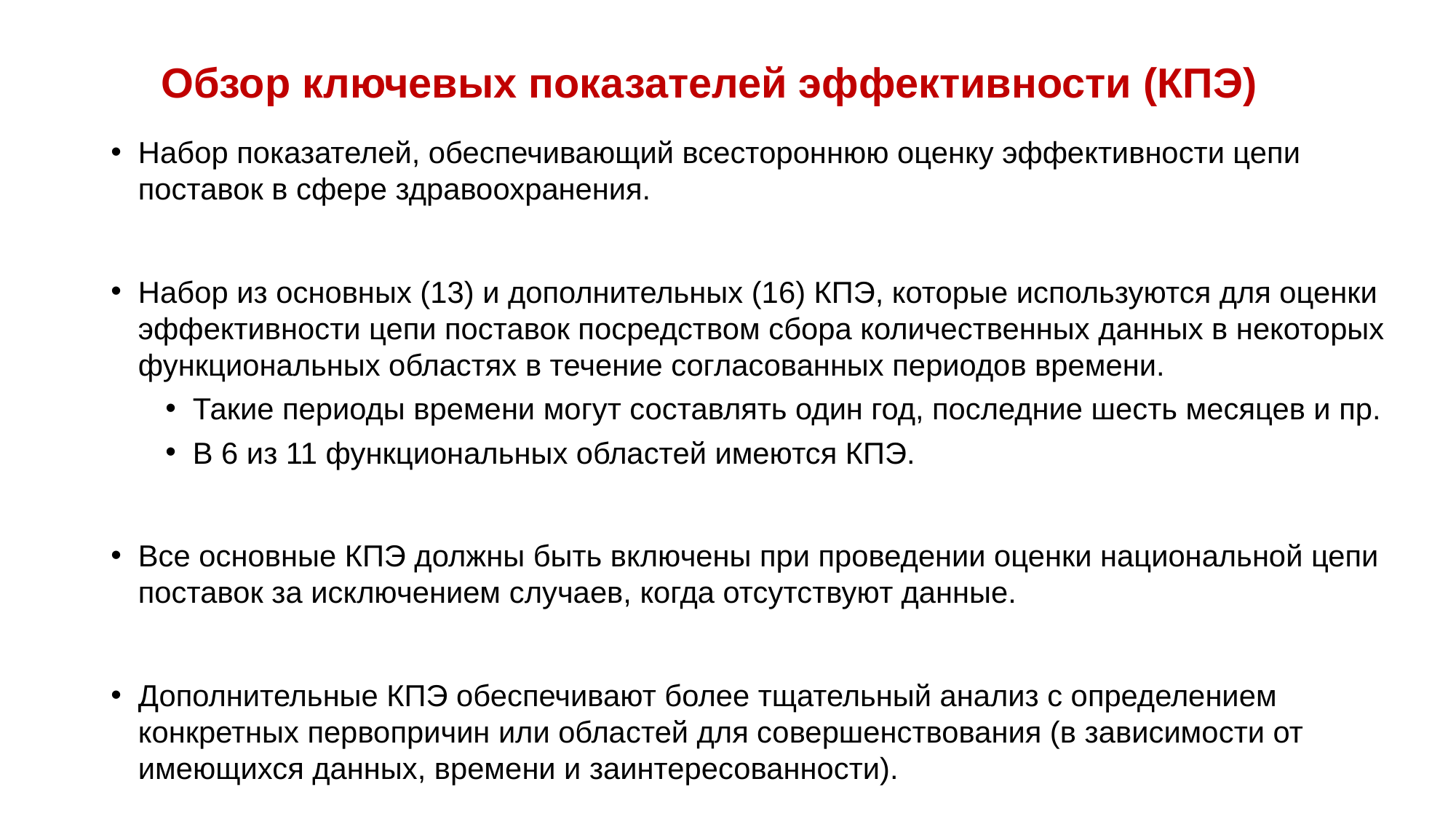

Обзор ключевых показателей эффективности (КПЭ)
Набор показателей, обеспечивающий всестороннюю оценку эффективности цепи поставок в сфере здравоохранения.

Набор из основных (13) и дополнительных (16) КПЭ, которые используются для оценки эффективности цепи поставок посредством сбора количественных данных в некоторых функциональных областях в течение согласованных периодов времени.
Такие периоды времени могут составлять один год, последние шесть месяцев и пр.
В 6 из 11 функциональных областей имеются КПЭ.

Все основные КПЭ должны быть включены при проведении оценки национальной цепи поставок за исключением случаев, когда отсутствуют данные.

Дополнительные КПЭ обеспечивают более тщательный анализ с определением конкретных первопричин или областей для совершенствования (в зависимости от имеющихся данных, времени и заинтересованности).